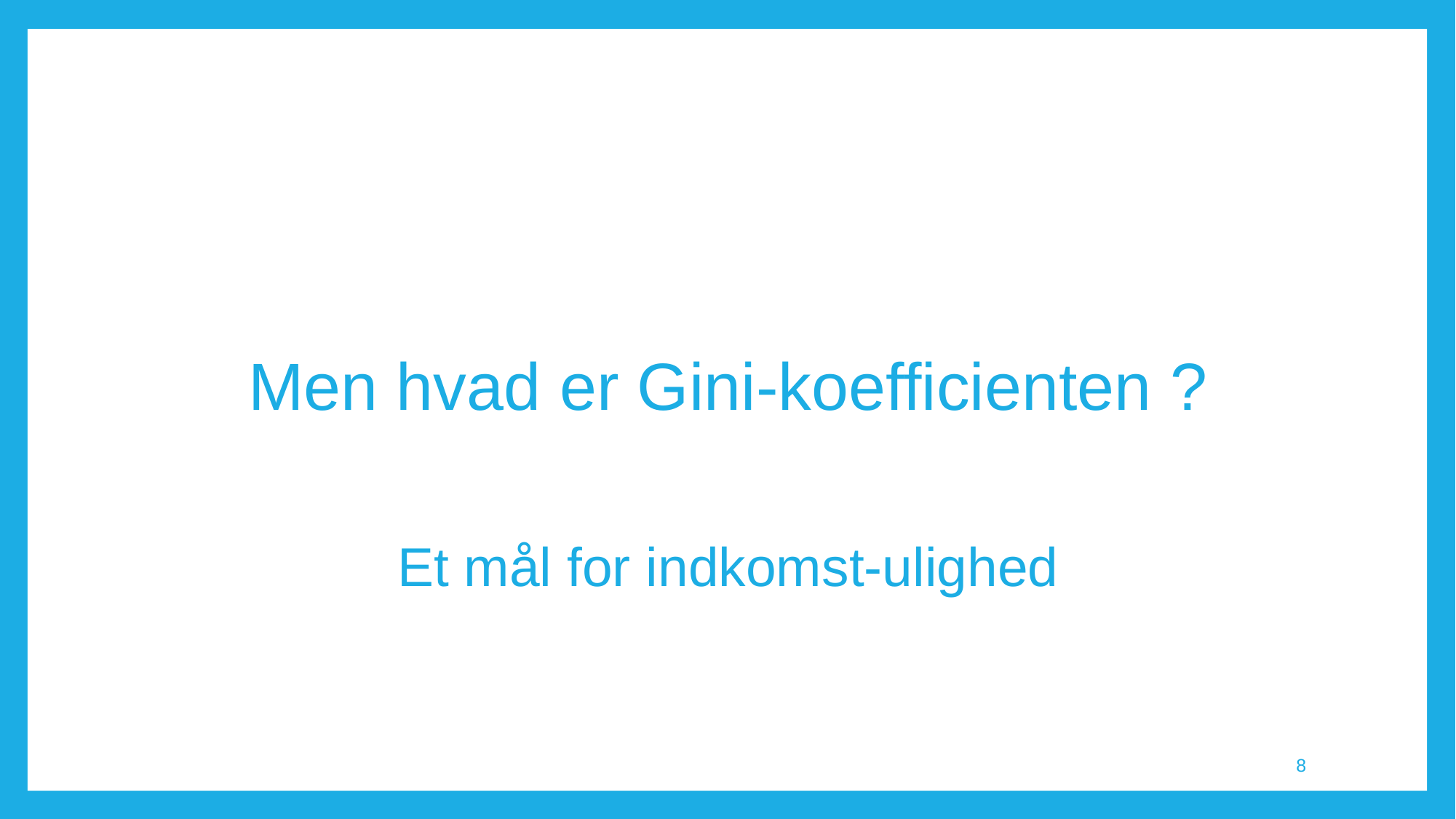

#

Men hvad er Gini-koefficienten ?

Et mål for indkomst-ulighed
8